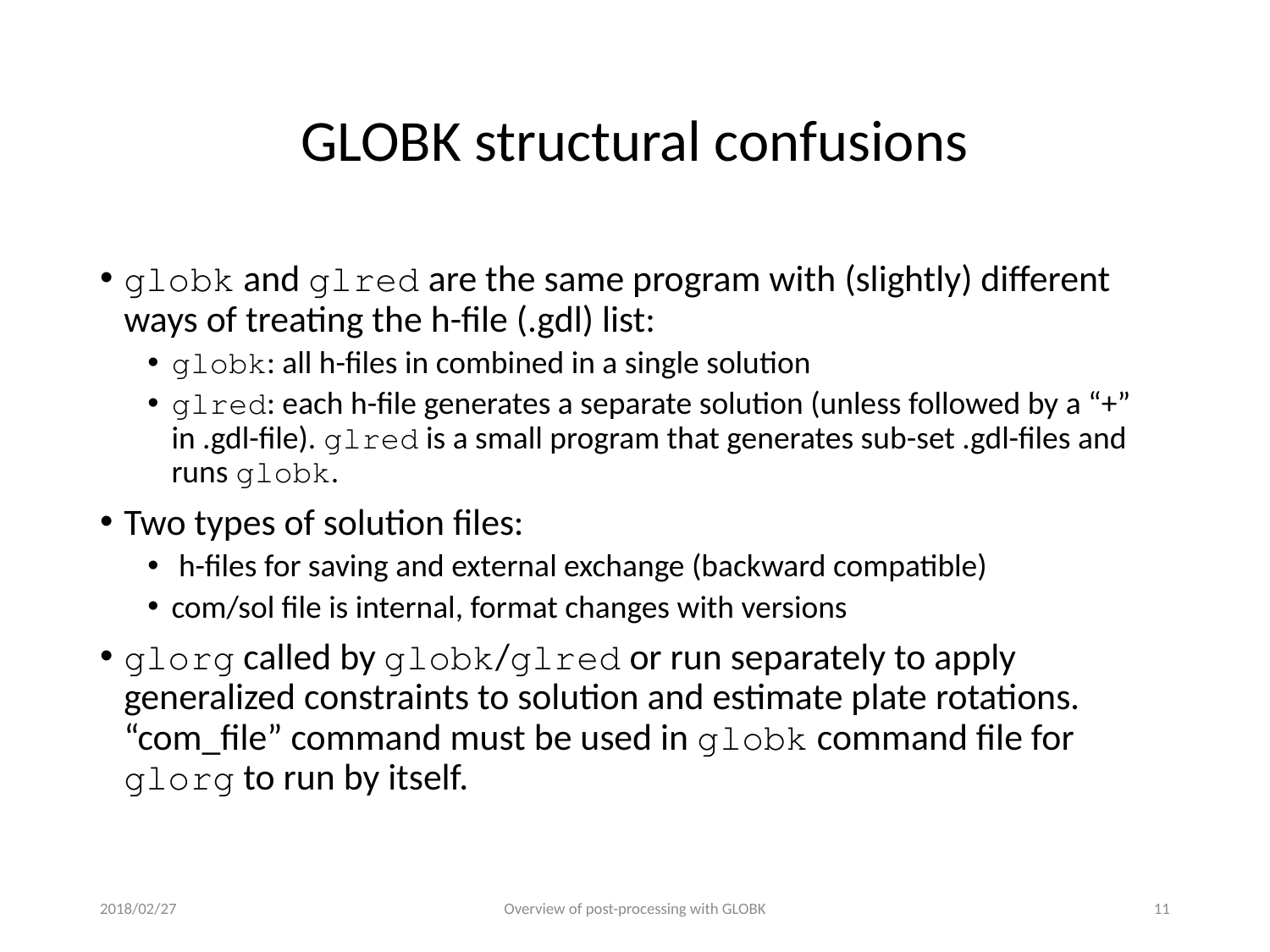

# GLOBK structural confusions
globk and glred are the same program with (slightly) different ways of treating the h-file (.gdl) list:
globk: all h-files in combined in a single solution
glred: each h-file generates a separate solution (unless followed by a “+” in .gdl-file)‏. glred is a small program that generates sub-set .gdl-files and runs globk.
Two types of solution files:
 h-files for saving and external exchange (backward compatible)‏
com/sol file is internal, format changes with versions
glorg called by globk/glred or run separately to apply generalized constraints to solution and estimate plate rotations. “com_file” command must be used in globk command file for glorg to run by itself.
2018/02/27
Overview of post-processing with GLOBK
11